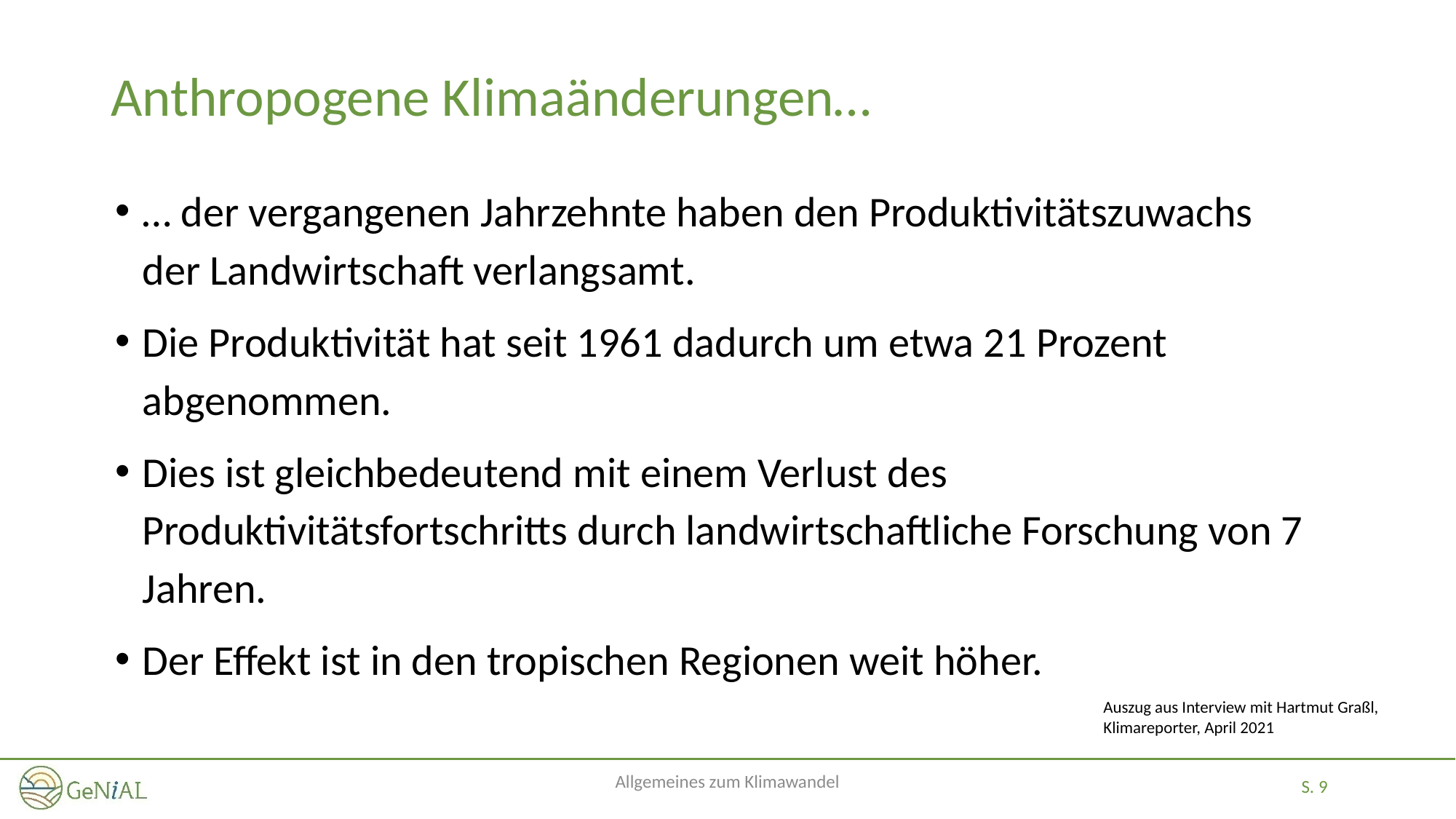

# Anthropogene Klimaänderungen…
… der vergangenen Jahrzehnte haben den Produktivitätszuwachs der Landwirtschaft verlangsamt.
Die Produktivität hat seit 1961 dadurch um etwa 21 Prozent abgenommen.
Dies ist gleichbedeutend mit einem Verlust des Produktivitätsfortschritts durch landwirtschaftliche Forschung von 7 Jahren.
Der Effekt ist in den tropischen Regionen weit höher.

Auszug aus Interview mit Hartmut Graßl, Klimareporter, April 2021
Allgemeines zum Klimawandel